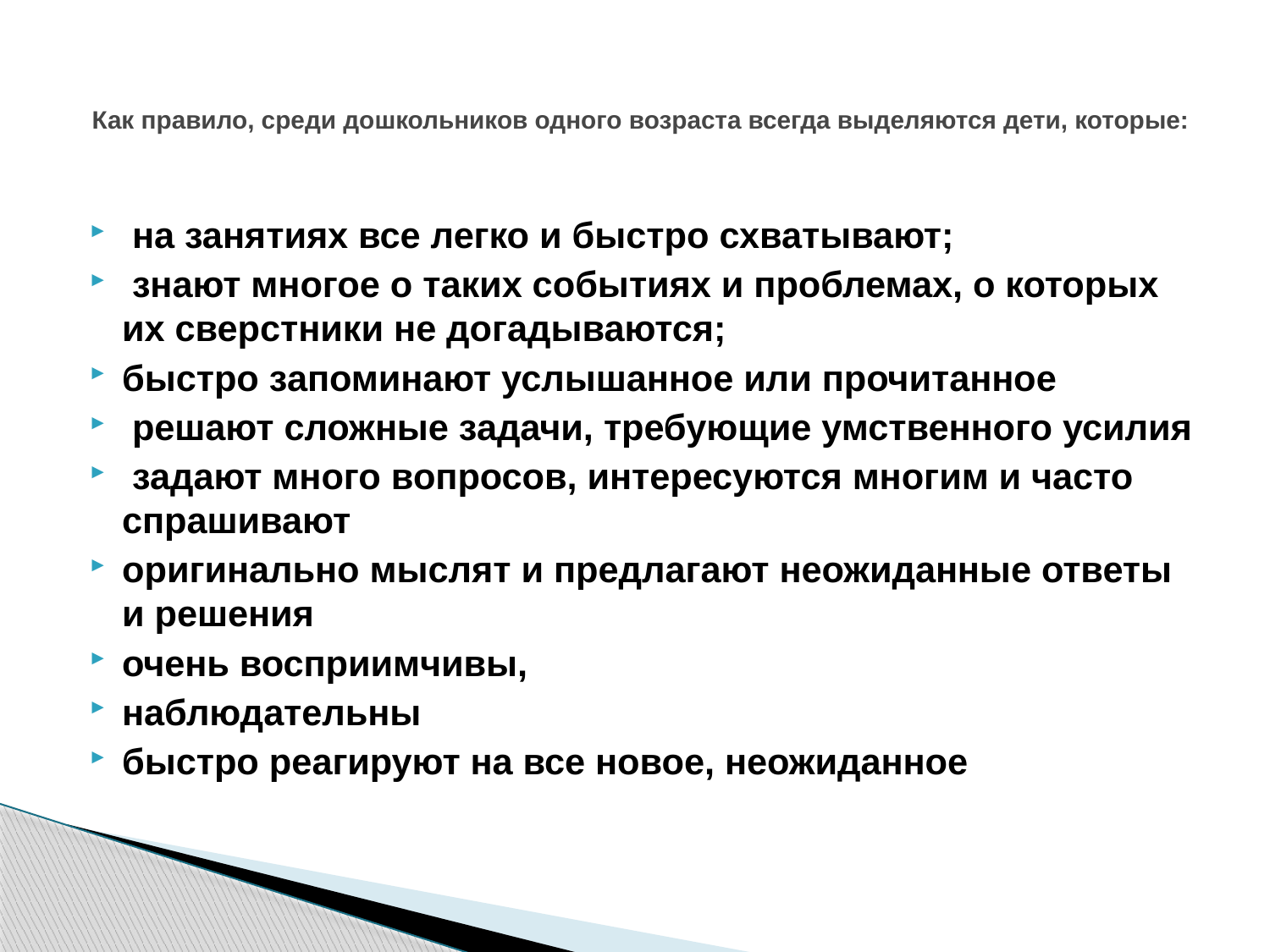

# Как правило, среди дошкольников одного возраста всегда выделяются дети, которые:
 на занятиях все легко и быстро схватывают;
 знают многое о таких событиях и проблемах, о которых их сверстники не догадываются;
быстро запоминают услышанное или прочитанное
 решают сложные задачи, требующие умственного усилия
 задают много вопросов, интересуются многим и часто спрашивают
оригинально мыслят и предлагают неожиданные ответы и решения
очень восприимчивы,
наблюдательны
быстро реагируют на все новое, неожиданное